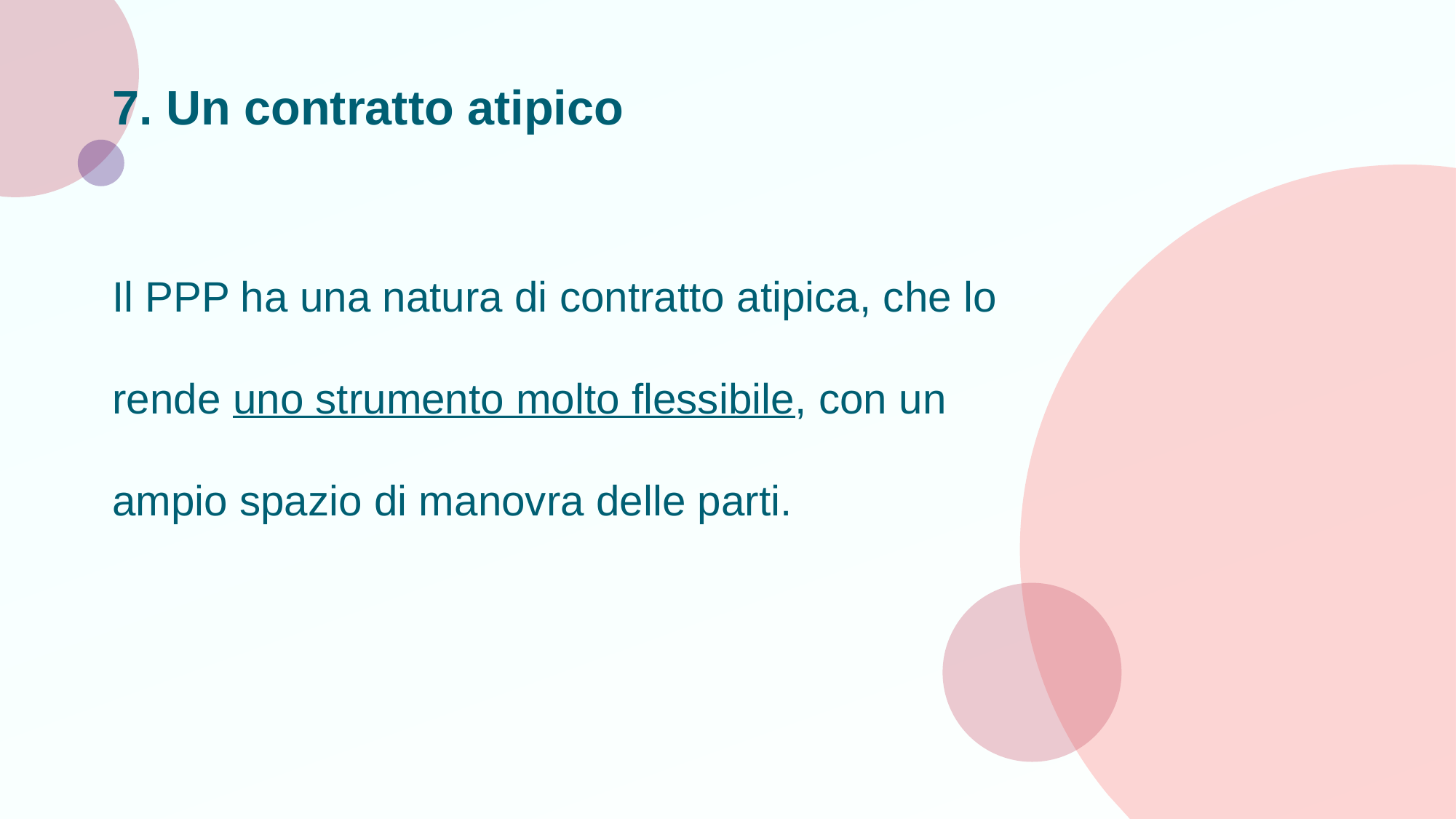

# 7. Un contratto atipico
Il PPP ha una natura di contratto atipica, che lo rende uno strumento molto flessibile, con un ampio spazio di manovra delle parti.